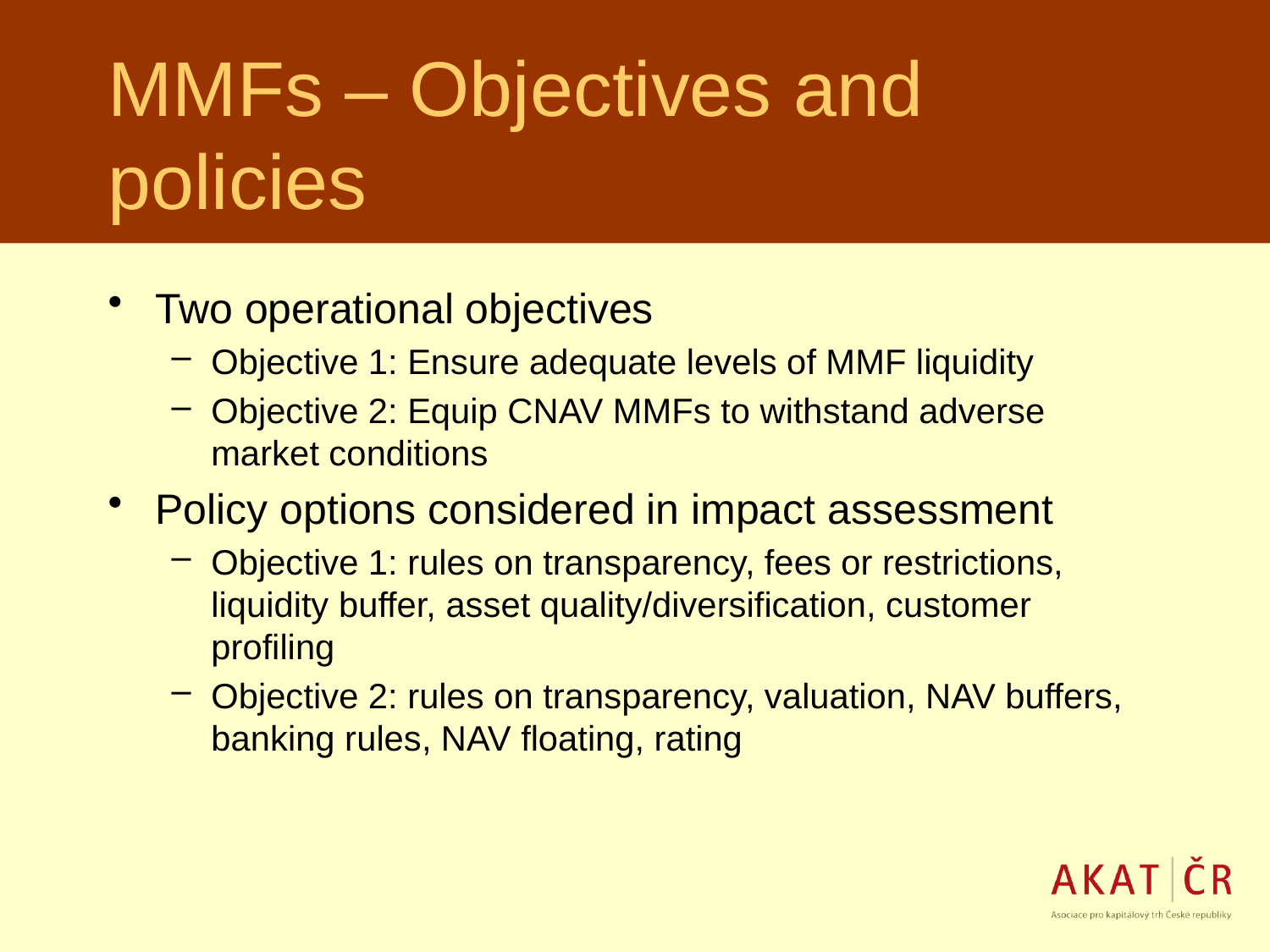

# MMFs – Objectives and policies
Two operational objectives
Objective 1: Ensure adequate levels of MMF liquidity
Objective 2: Equip CNAV MMFs to withstand adverse market conditions
Policy options considered in impact assessment
Objective 1: rules on transparency, fees or restrictions, liquidity buffer, asset quality/diversification, customer profiling
Objective 2: rules on transparency, valuation, NAV buffers, banking rules, NAV floating, rating